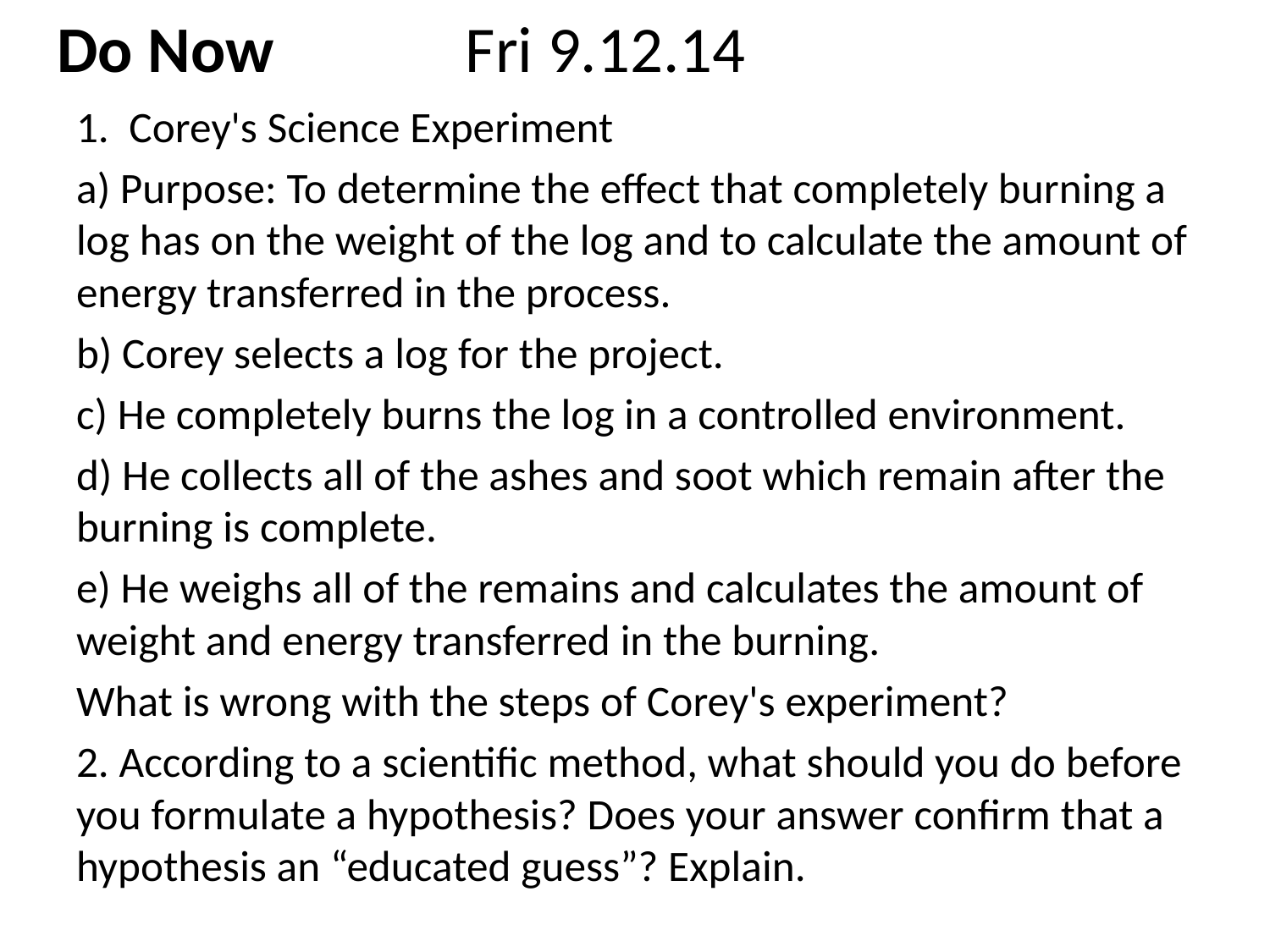

# Do Now 								      Fri 9.12.14
1.  Corey's Science Experiment
a) Purpose: To determine the effect that completely burning a log has on the weight of the log and to calculate the amount of energy transferred in the process.
b) Corey selects a log for the project.
c) He completely burns the log in a controlled environment.
d) He collects all of the ashes and soot which remain after the burning is complete.
e) He weighs all of the remains and calculates the amount of weight and energy transferred in the burning.
What is wrong with the steps of Corey's experiment?
2. According to a scientific method, what should you do before you formulate a hypothesis? Does your answer confirm that a hypothesis an “educated guess”? Explain.